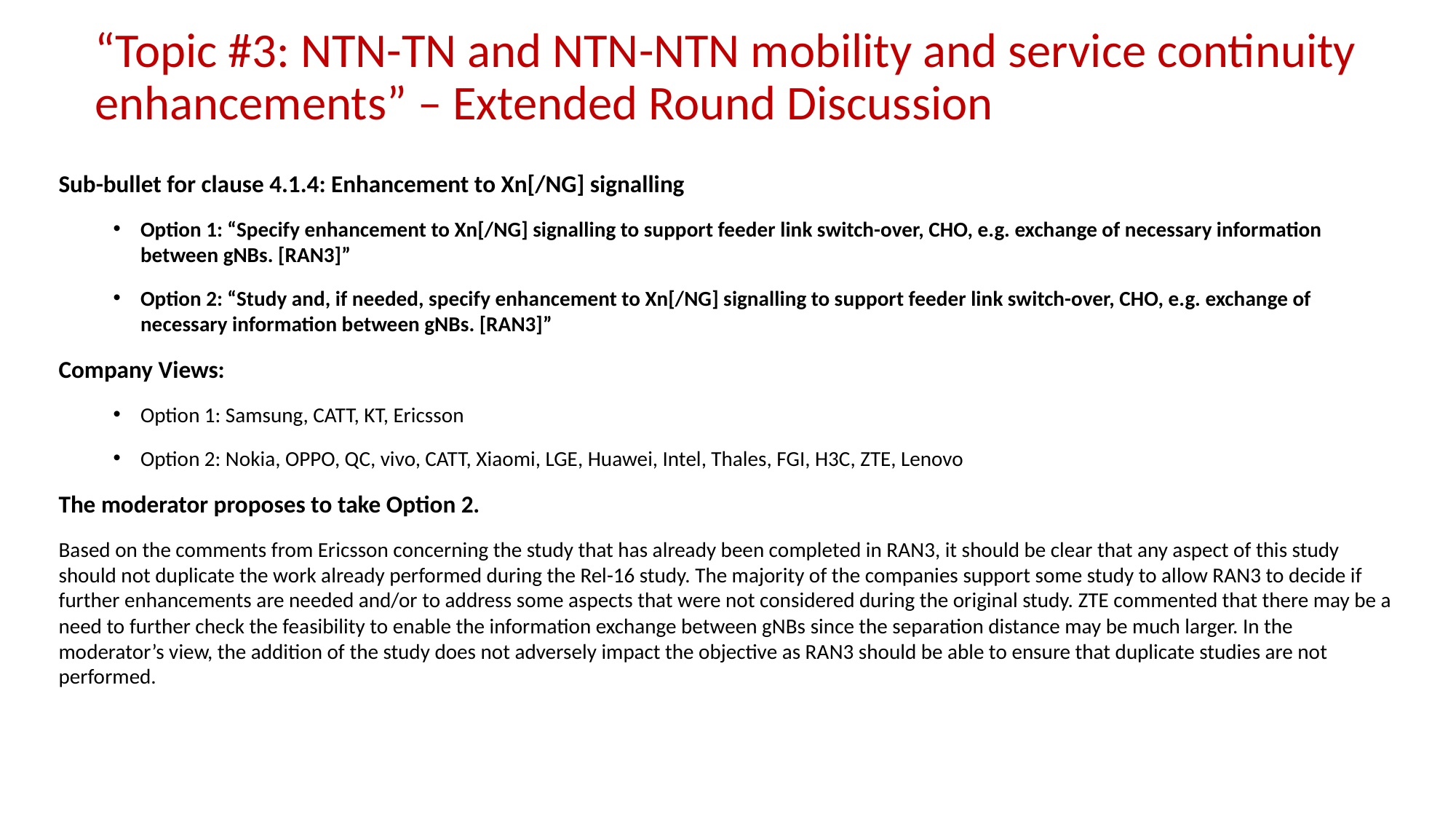

# “Topic #3: NTN-TN and NTN-NTN mobility and service continuity enhancements” – Extended Round Discussion
Sub-bullet for clause 4.1.4: Enhancement to Xn[/NG] signalling
Option 1: “Specify enhancement to Xn[/NG] signalling to support feeder link switch-over, CHO, e.g. exchange of necessary information between gNBs. [RAN3]”
Option 2: “Study and, if needed, specify enhancement to Xn[/NG] signalling to support feeder link switch-over, CHO, e.g. exchange of necessary information between gNBs. [RAN3]”
Company Views:
Option 1: Samsung, CATT, KT, Ericsson
Option 2: Nokia, OPPO, QC, vivo, CATT, Xiaomi, LGE, Huawei, Intel, Thales, FGI, H3C, ZTE, Lenovo
The moderator proposes to take Option 2.
Based on the comments from Ericsson concerning the study that has already been completed in RAN3, it should be clear that any aspect of this study should not duplicate the work already performed during the Rel-16 study. The majority of the companies support some study to allow RAN3 to decide if further enhancements are needed and/or to address some aspects that were not considered during the original study. ZTE commented that there may be a need to further check the feasibility to enable the information exchange between gNBs since the separation distance may be much larger. In the moderator’s view, the addition of the study does not adversely impact the objective as RAN3 should be able to ensure that duplicate studies are not performed.